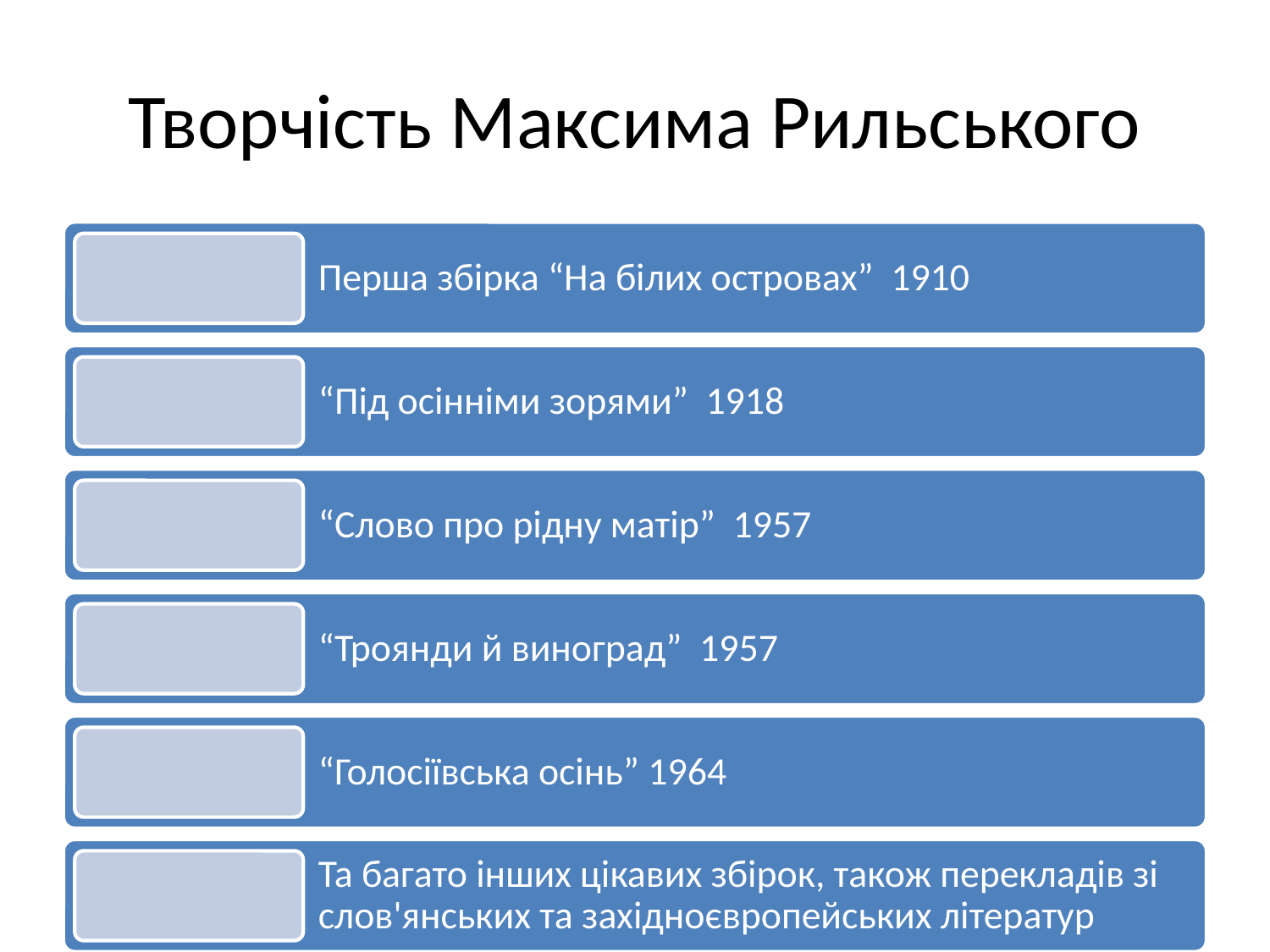

# Творчість Максима Рильського
Перша збірка “На білих островах”  1910
“Під осінніми зорями”  1918
“Слово про рідну матір”  1957
“Троянди й виноград”  1957
“Голосіївська осінь” 1964
Та багато інших цікавих збірок, також перекладів зі слов'янських та західноєвропейських літератур